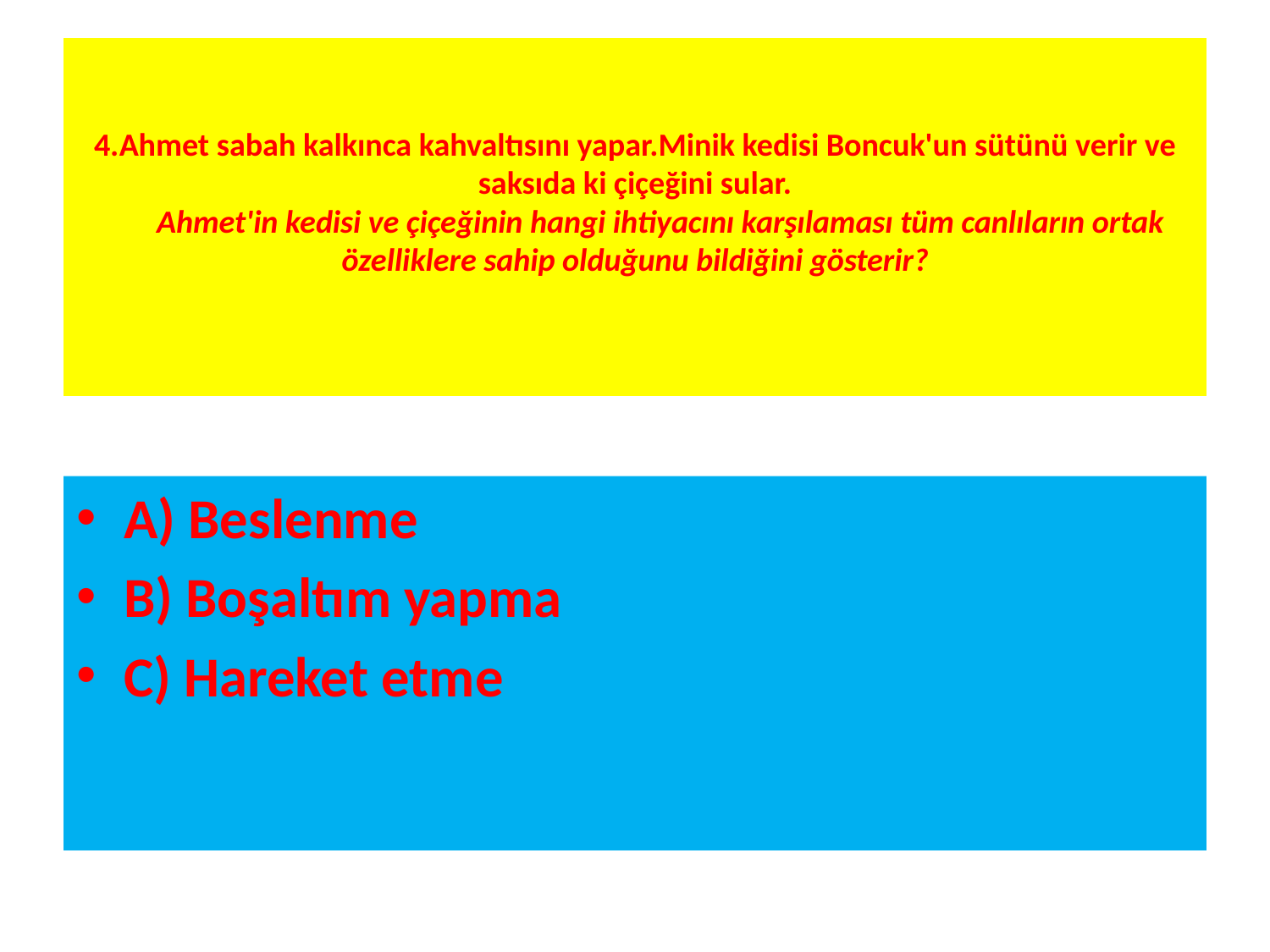

# 4.Ahmet sabah kalkınca kahvaltısını yapar.Minik kedisi Boncuk'un sütünü verir ve saksıda ki çiçeğini sular. Ahmet'in kedisi ve çiçeğinin hangi ihtiyacını karşılaması tüm canlıların ortak özelliklere sahip olduğunu bildiğini gösterir?
A) Beslenme
B) Boşaltım yapma
C) Hareket etme